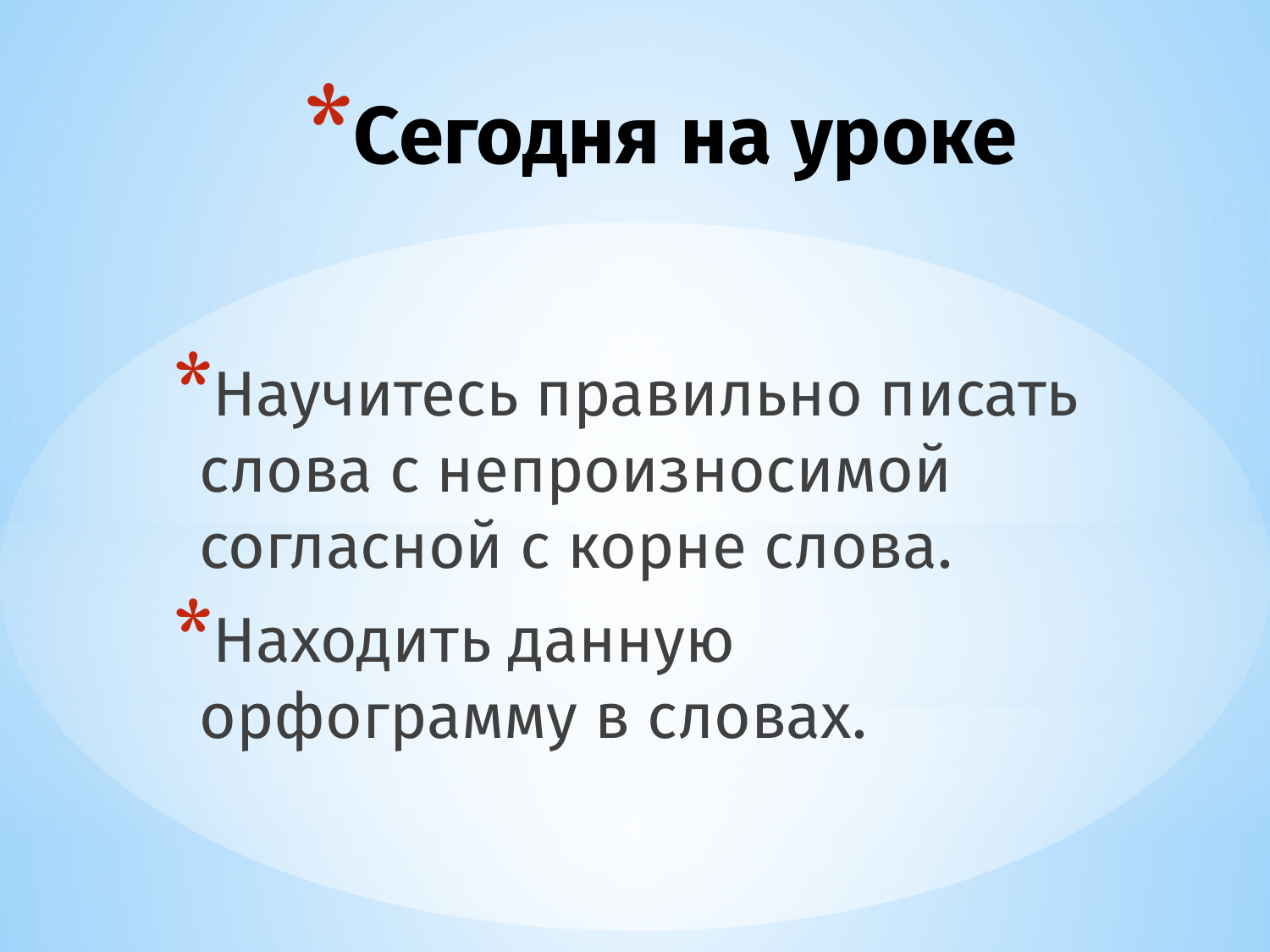

# Сегодня на уроке
Научитесь правильно писать слова с непроизносимой  согласной с корне слова.
Находить данную орфограмму в словах.